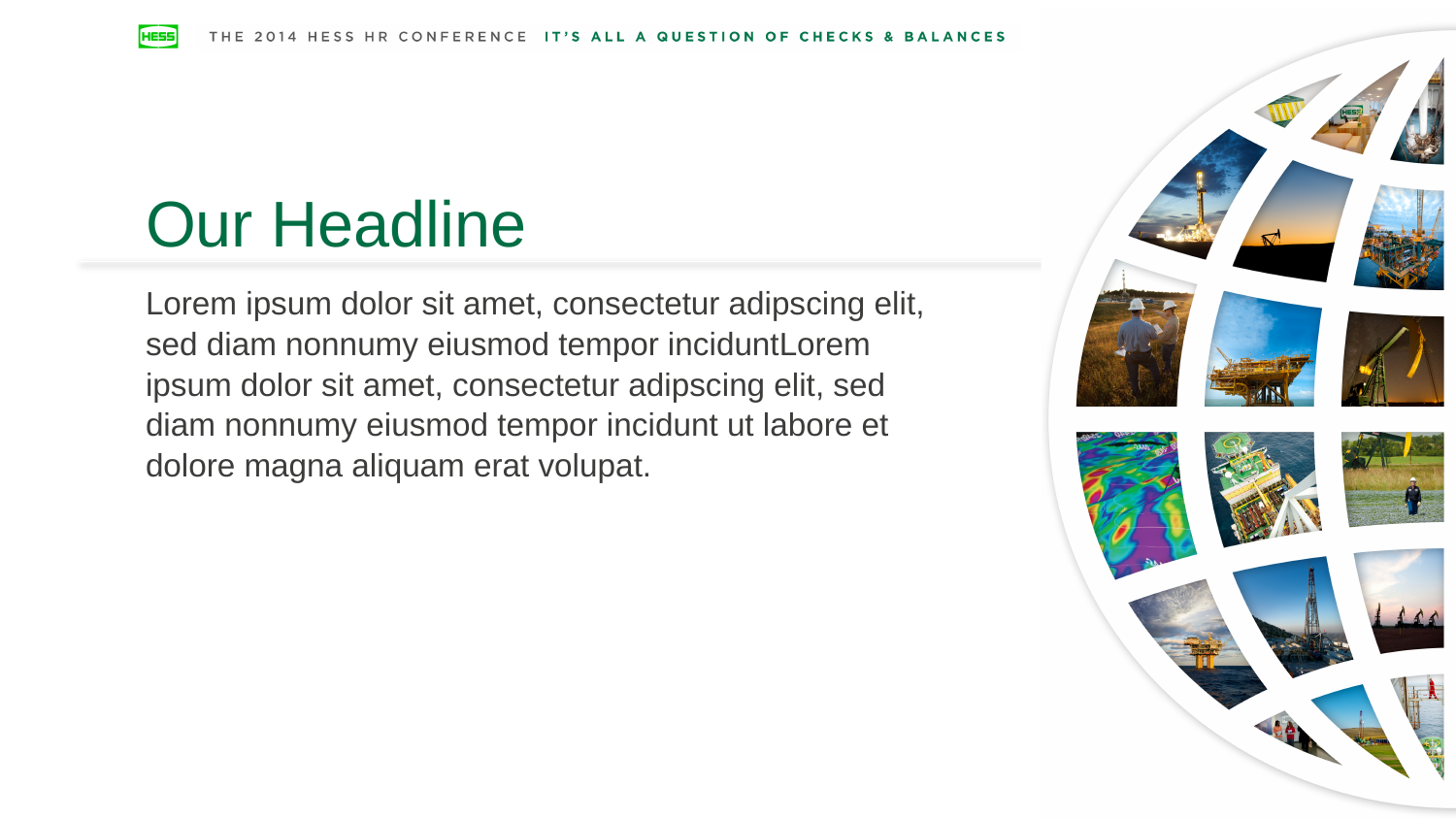

# Our Headline
Lorem ipsum dolor sit amet, consectetur adipscing elit, sed diam nonnumy eiusmod tempor inciduntLorem ipsum dolor sit amet, consectetur adipscing elit, sed diam nonnumy eiusmod tempor incidunt ut labore et dolore magna aliquam erat volupat.
IDENTIFYING POTENTIAL EMERGING ISSUES |
10/23/14
2